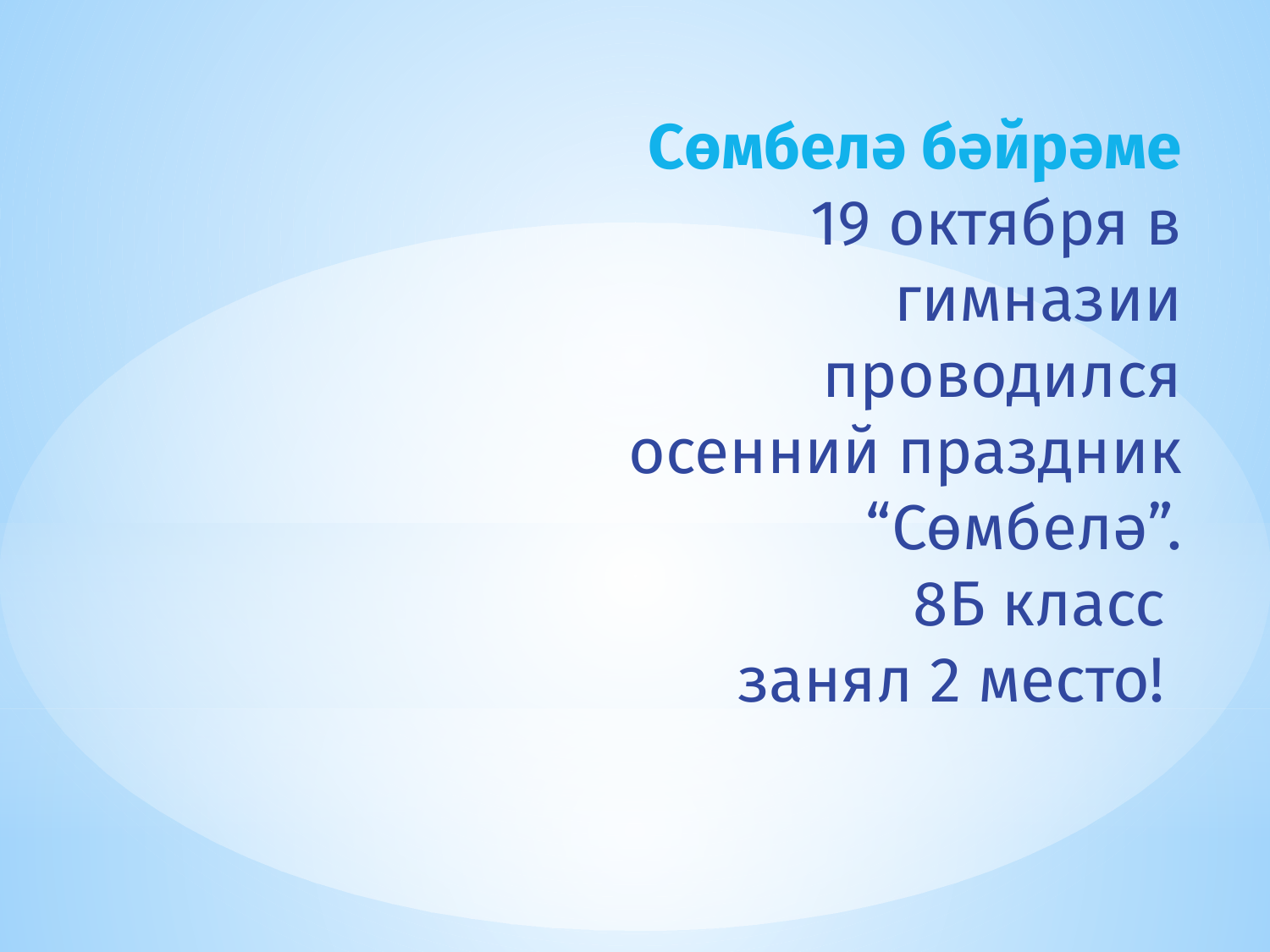

# Сөмбелә бәйрәме 19 октября в гимназии  проводился осенний праздник “Сөмбелә”. 8Б класс занял 2 место!